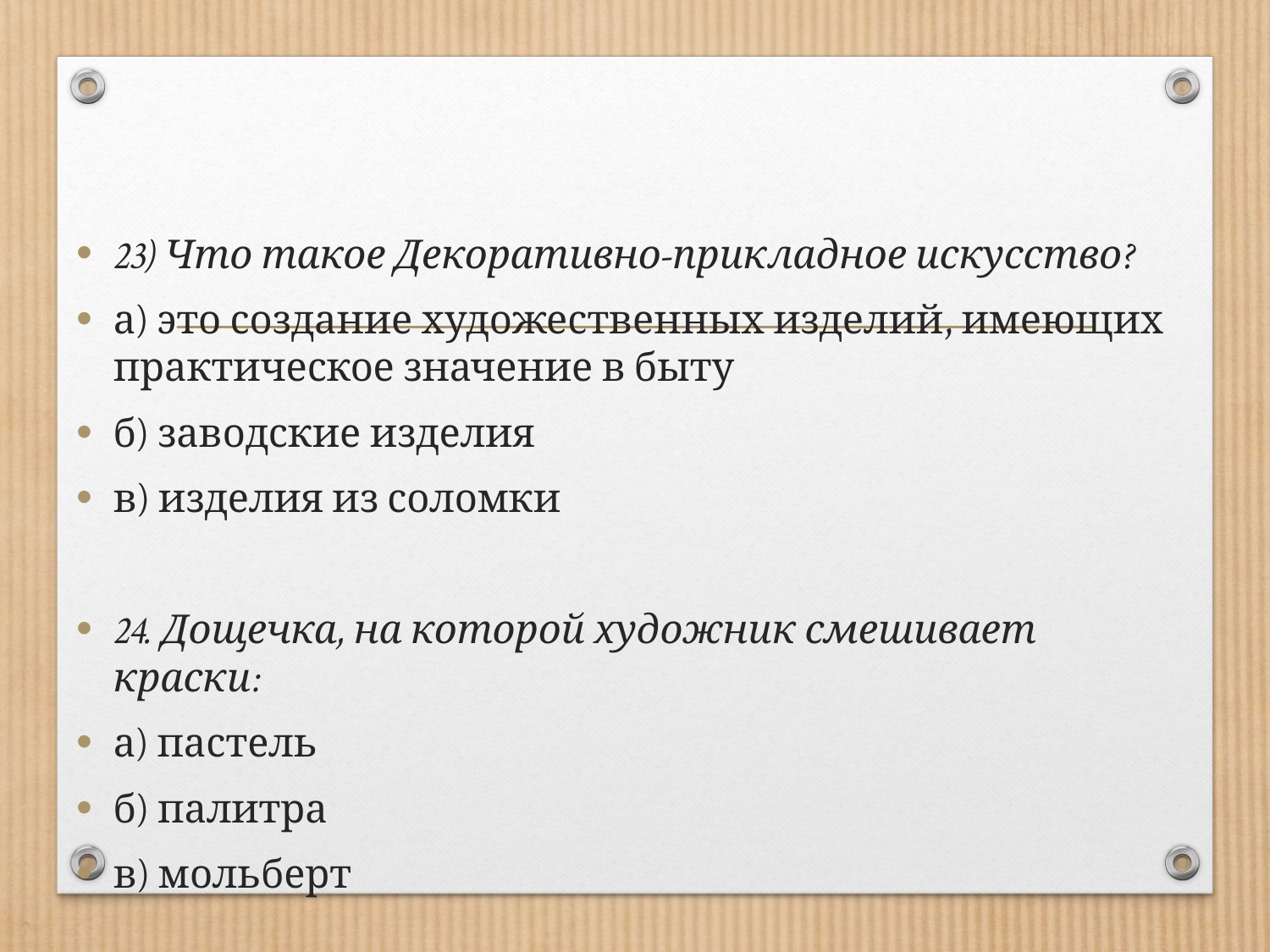

#
23) Что такое Декоративно-прикладное искусство?
а) это создание художественных изделий, имеющих практическое значение в быту
б) заводские изделия
в) изделия из соломки

24. Дощечка, на которой художник смешивает краски:
а) пастель
б) палитра
в) мольберт